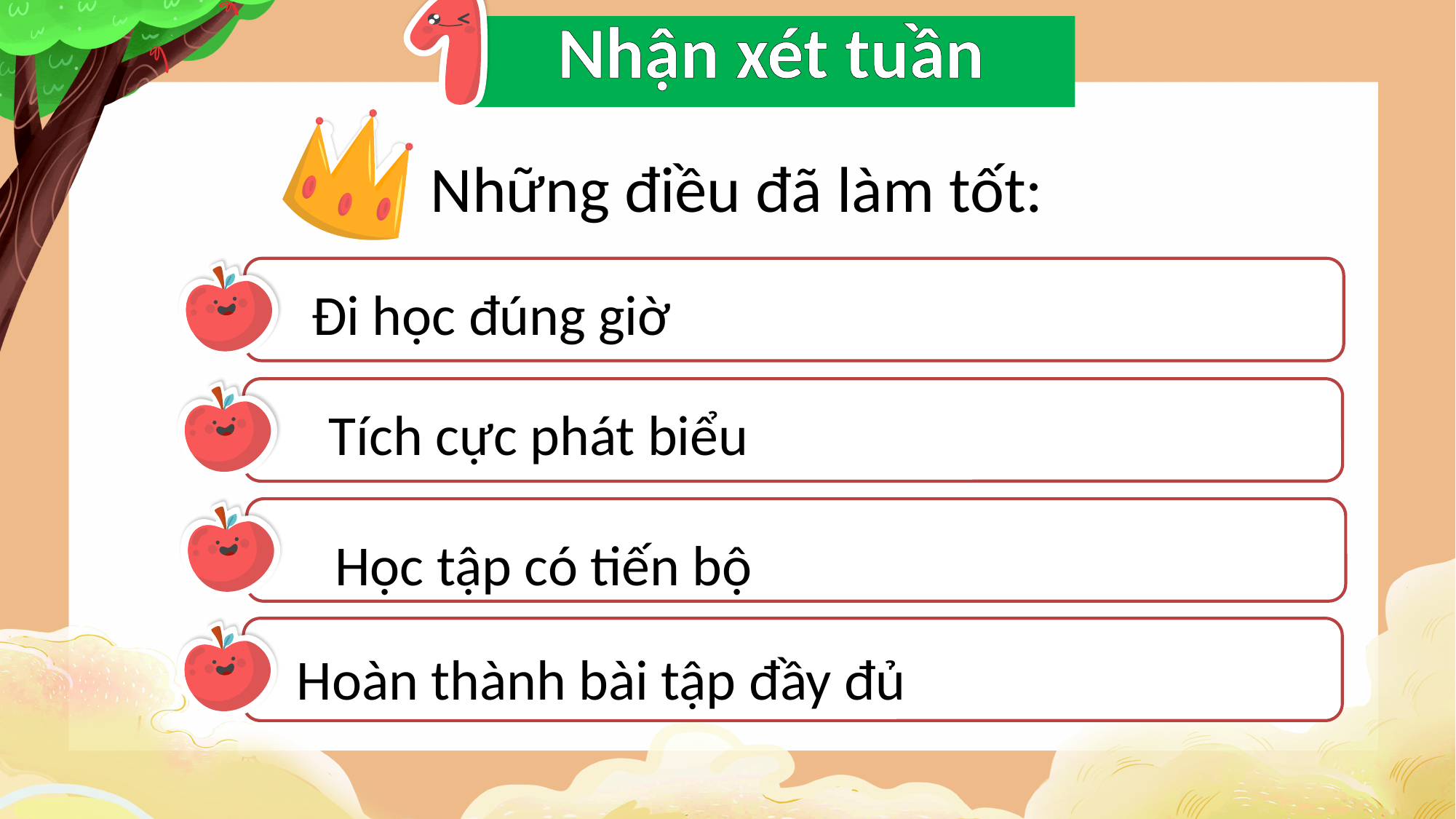

Nhận xét tuần

Những điều đã làm tốt:

Đi học đúng giờ

Tích cực phát biểu

Học tập có tiến bộ

Hoàn thành bài tập đầy đủ